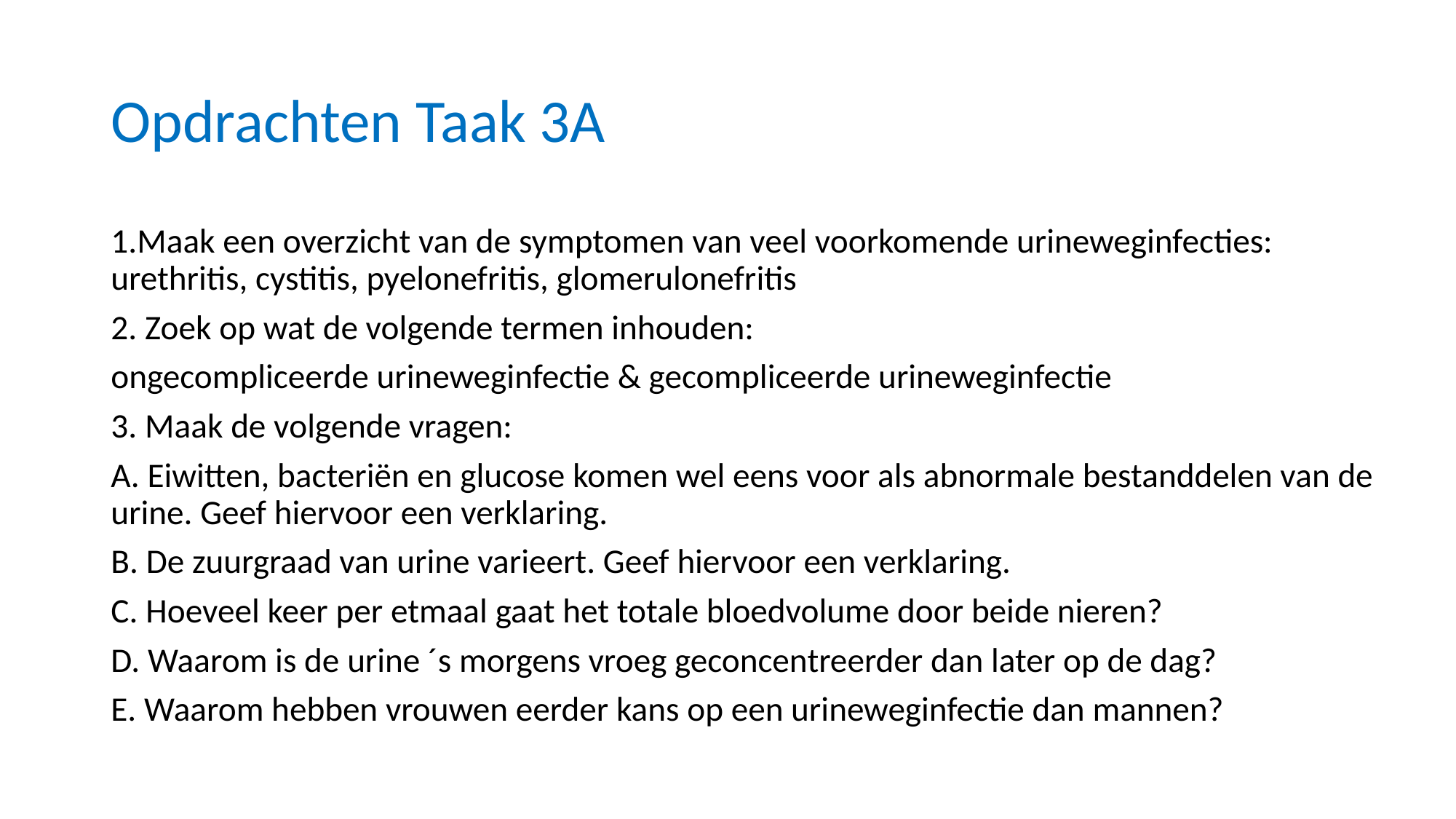

# Opdrachten Taak 3A
1.Maak een overzicht van de symptomen van veel voorkomende urineweginfecties: urethritis, cystitis, pyelonefritis, glomerulonefritis
2. Zoek op wat de volgende termen inhouden:
ongecompliceerde urineweginfectie & gecompliceerde urineweginfectie
3. Maak de volgende vragen:
A. Eiwitten, bacteriën en glucose komen wel eens voor als abnormale bestanddelen van de urine. Geef hiervoor een verklaring.
B. De zuurgraad van urine varieert. Geef hiervoor een verklaring.
C. Hoeveel keer per etmaal gaat het totale bloedvolume door beide nieren?
D. Waarom is de urine ´s morgens vroeg geconcentreerder dan later op de dag?
E. Waarom hebben vrouwen eerder kans op een urineweginfectie dan mannen?